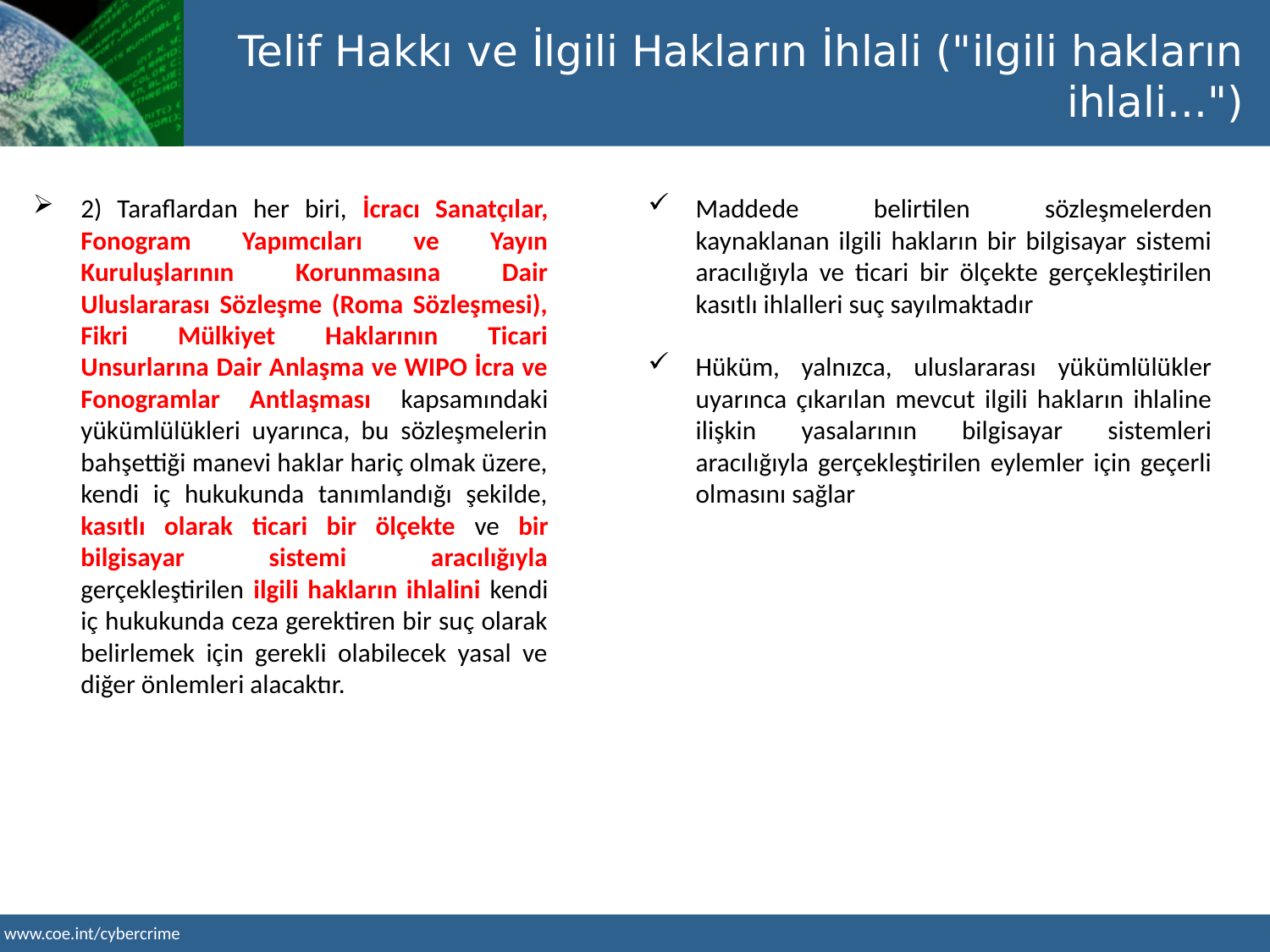

Telif Hakkı ve İlgili Hakların İhlali ("ilgili hakların ihlali...")
2) Taraflardan her biri, İcracı Sanatçılar, Fonogram Yapımcıları ve Yayın Kuruluşlarının Korunmasına Dair Uluslararası Sözleşme (Roma Sözleşmesi), Fikri Mülkiyet Haklarının Ticari Unsurlarına Dair Anlaşma ve WIPO İcra ve Fonogramlar Antlaşması kapsamındaki yükümlülükleri uyarınca, bu sözleşmelerin bahşettiği manevi haklar hariç olmak üzere, kendi iç hukukunda tanımlandığı şekilde, kasıtlı olarak ticari bir ölçekte ve bir bilgisayar sistemi aracılığıyla gerçekleştirilen ilgili hakların ihlalini kendi iç hukukunda ceza gerektiren bir suç olarak belirlemek için gerekli olabilecek yasal ve diğer önlemleri alacaktır.
Maddede belirtilen sözleşmelerden kaynaklanan ilgili hakların bir bilgisayar sistemi aracılığıyla ve ticari bir ölçekte gerçekleştirilen kasıtlı ihlalleri suç sayılmaktadır

Hüküm, yalnızca, uluslararası yükümlülükler uyarınca çıkarılan mevcut ilgili hakların ihlaline ilişkin yasalarının bilgisayar sistemleri aracılığıyla gerçekleştirilen eylemler için geçerli olmasını sağlar